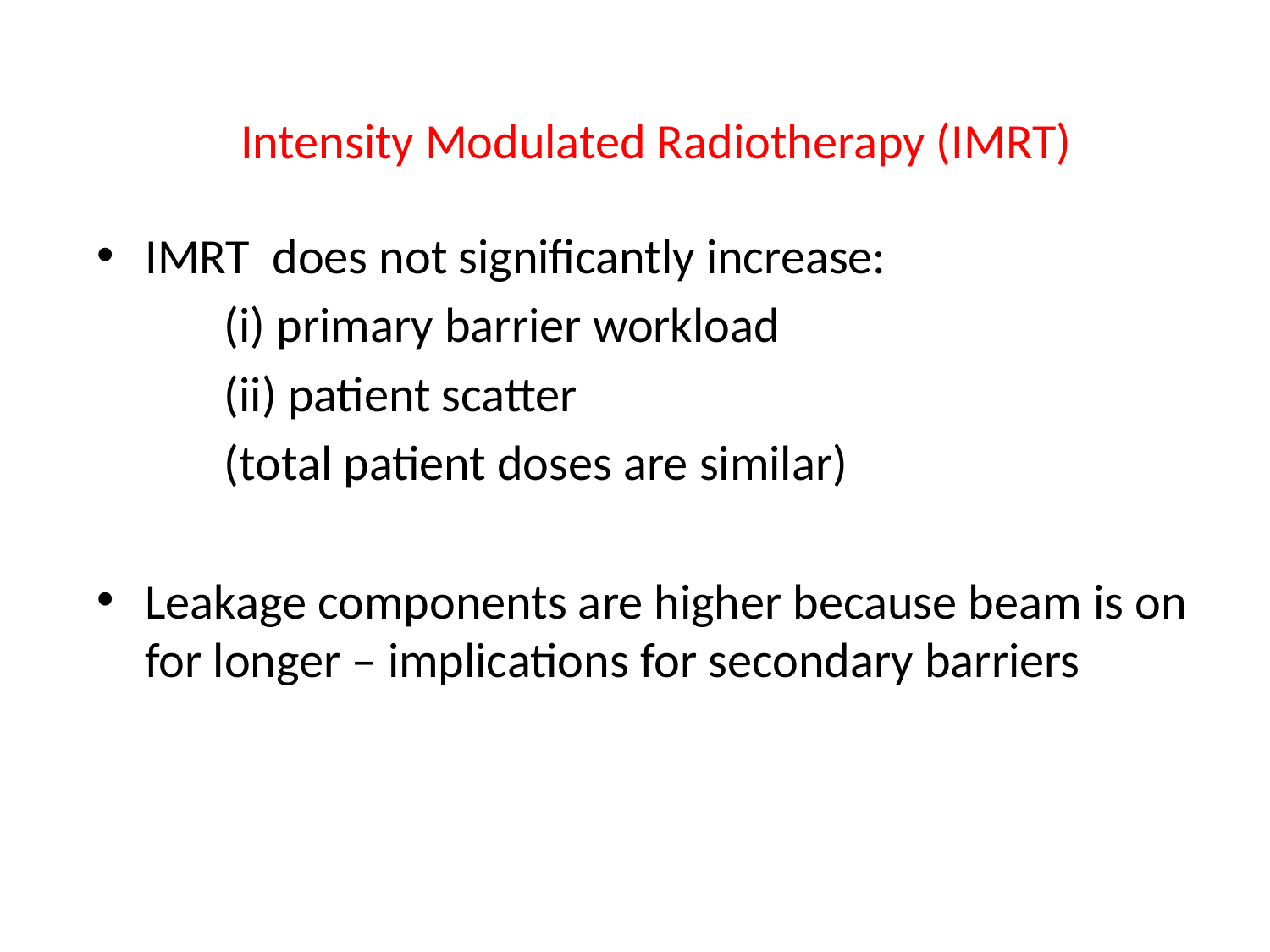

Intensity Modulated Radiotherapy (IMRT)
IMRT  does not significantly increase:
	(i) primary barrier workload
	(ii) patient scatter
	(total patient doses are similar)

Leakage components are higher because beam is on for longer – implications for secondary barriers